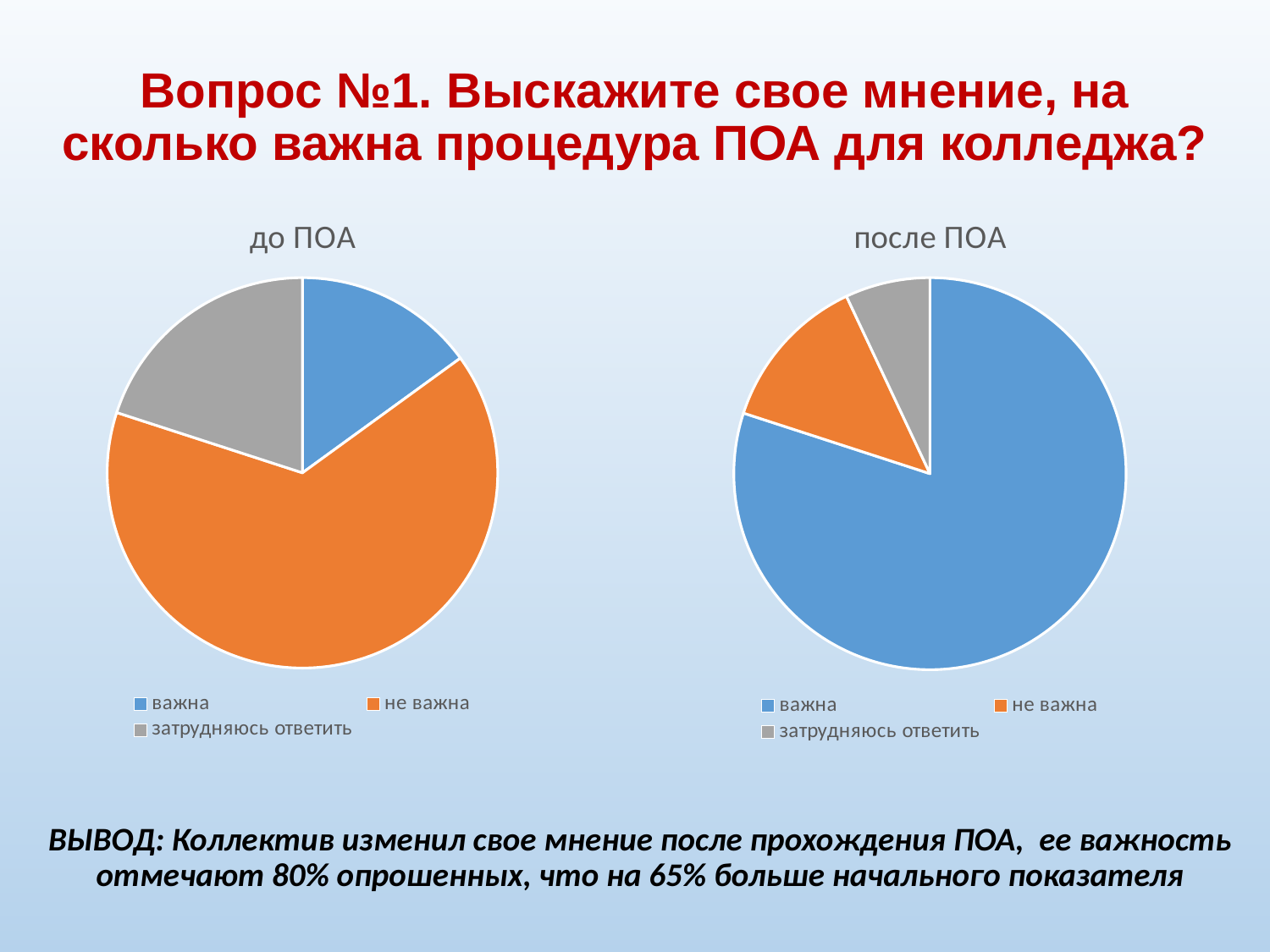

# Вопрос №1. Выскажите свое мнение, на сколько важна процедура ПОА для колледжа?

### Chart: до ПОА

| Category | До ПОА |
|---|---|
| важна | 15.0 |
| не важна | 65.0 |
| затрудняюсь ответить | 20.0 |

### Chart:

| Category | после ПОА |
|---|---|
| важна | 80.0 |
| не важна | 13.0 |
| затрудняюсь ответить | 7.0 |
ВЫВОД: Коллектив изменил свое мнение после прохождения ПОА,  ее важность отмечают 80% опрошенных, что на 65% больше начального показателя